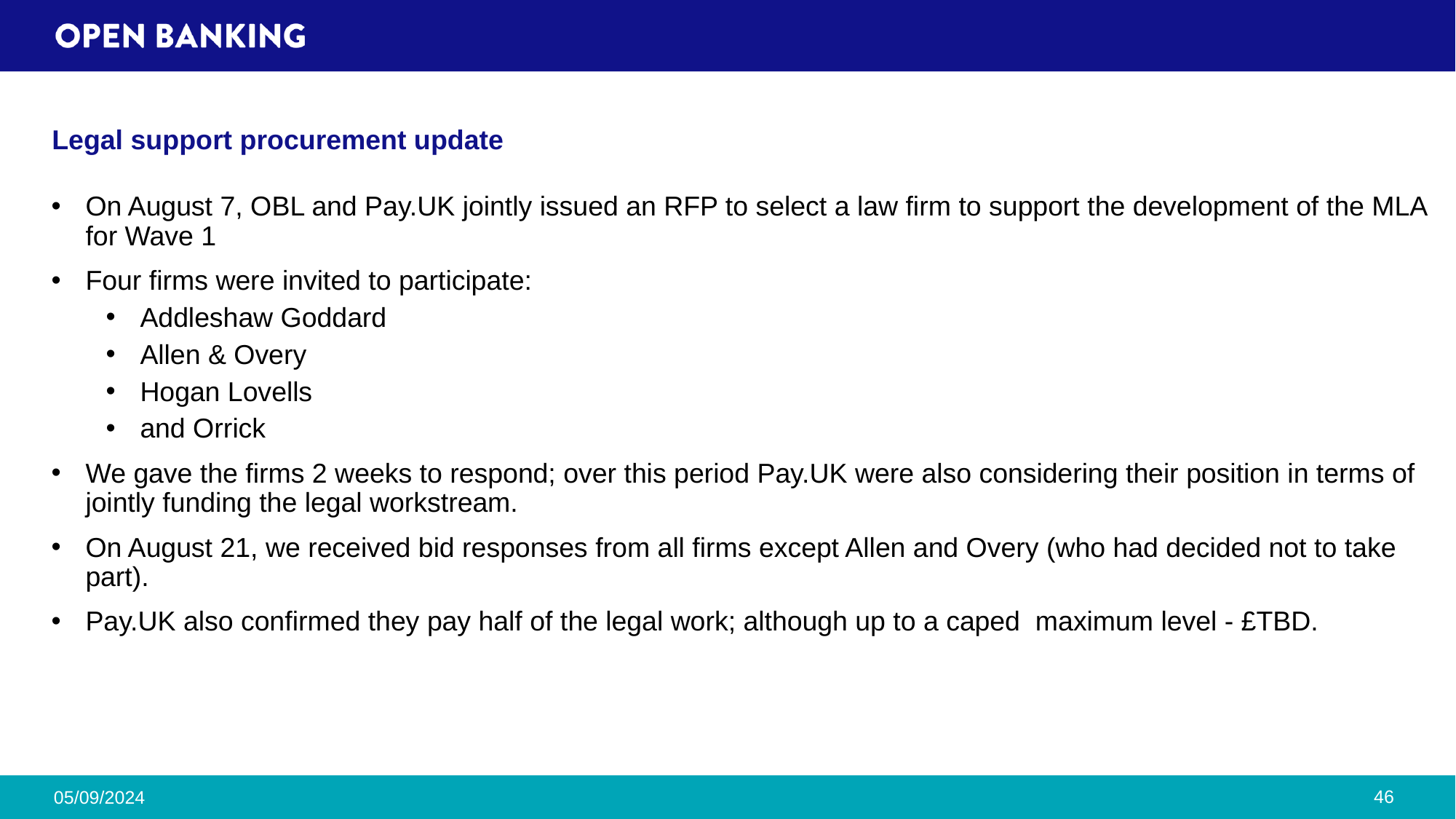

# Legal support procurement update
On August 7, OBL and Pay.UK jointly issued an RFP to select a law firm to support the development of the MLA for Wave 1
Four firms were invited to participate:
Addleshaw Goddard
Allen & Overy
Hogan Lovells
and Orrick
We gave the firms 2 weeks to respond; over this period Pay.UK were also considering their position in terms of jointly funding the legal workstream.
On August 21, we received bid responses from all firms except Allen and Overy (who had decided not to take part).
Pay.UK also confirmed they pay half of the legal work; although up to a caped  maximum level - £TBD.

46
05/09/2024